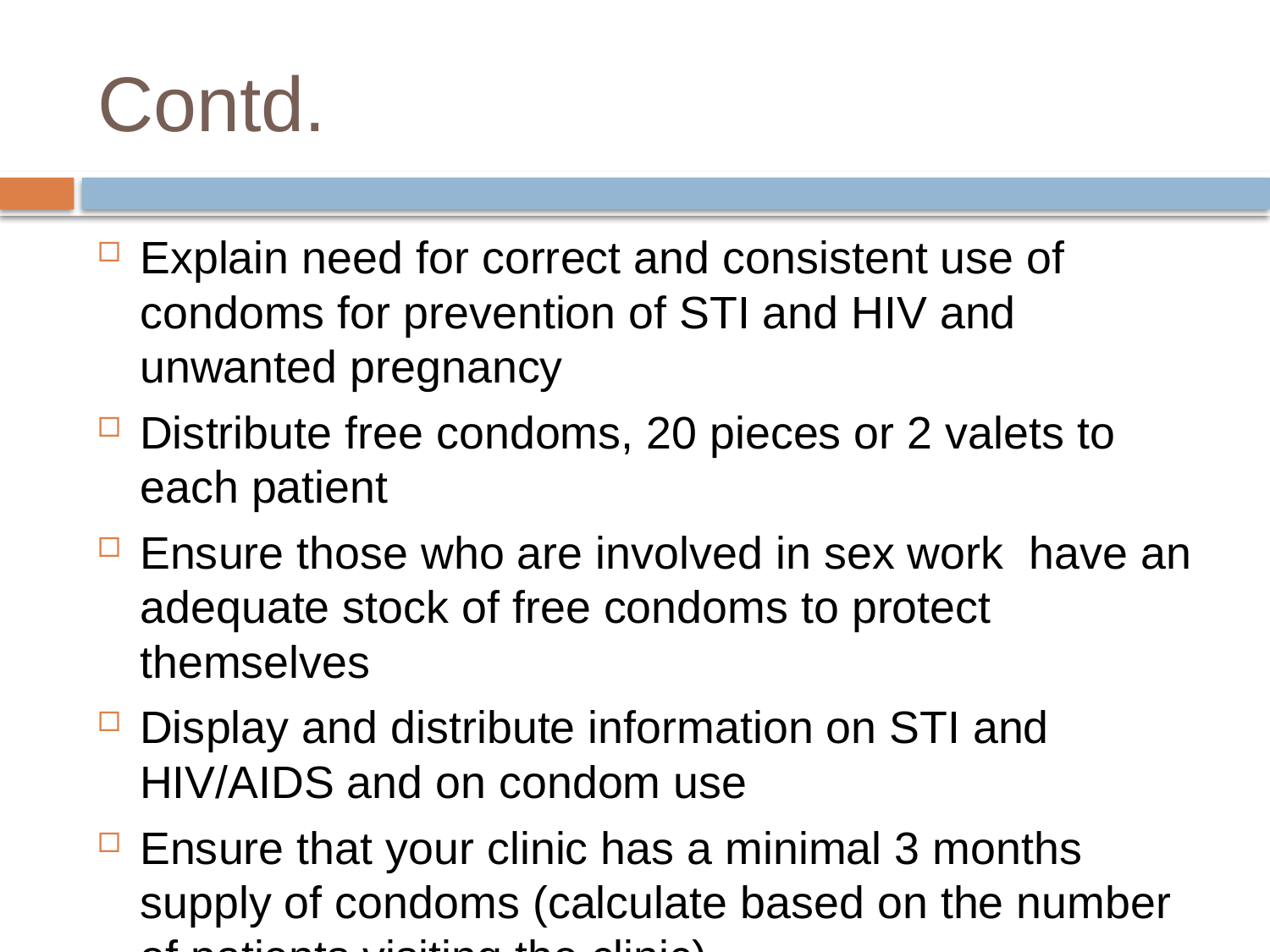

# Contd.
Explain need for correct and consistent use of condoms for prevention of STI and HIV and unwanted pregnancy
Distribute free condoms, 20 pieces or 2 valets to each patient
Ensure those who are involved in sex work  have an adequate stock of free condoms to protect themselves
Display and distribute information on STI and HIV/AIDS and on condom use
Ensure that your clinic has a minimal 3 months supply of condoms (calculate based on the number of patients visiting the clinic)